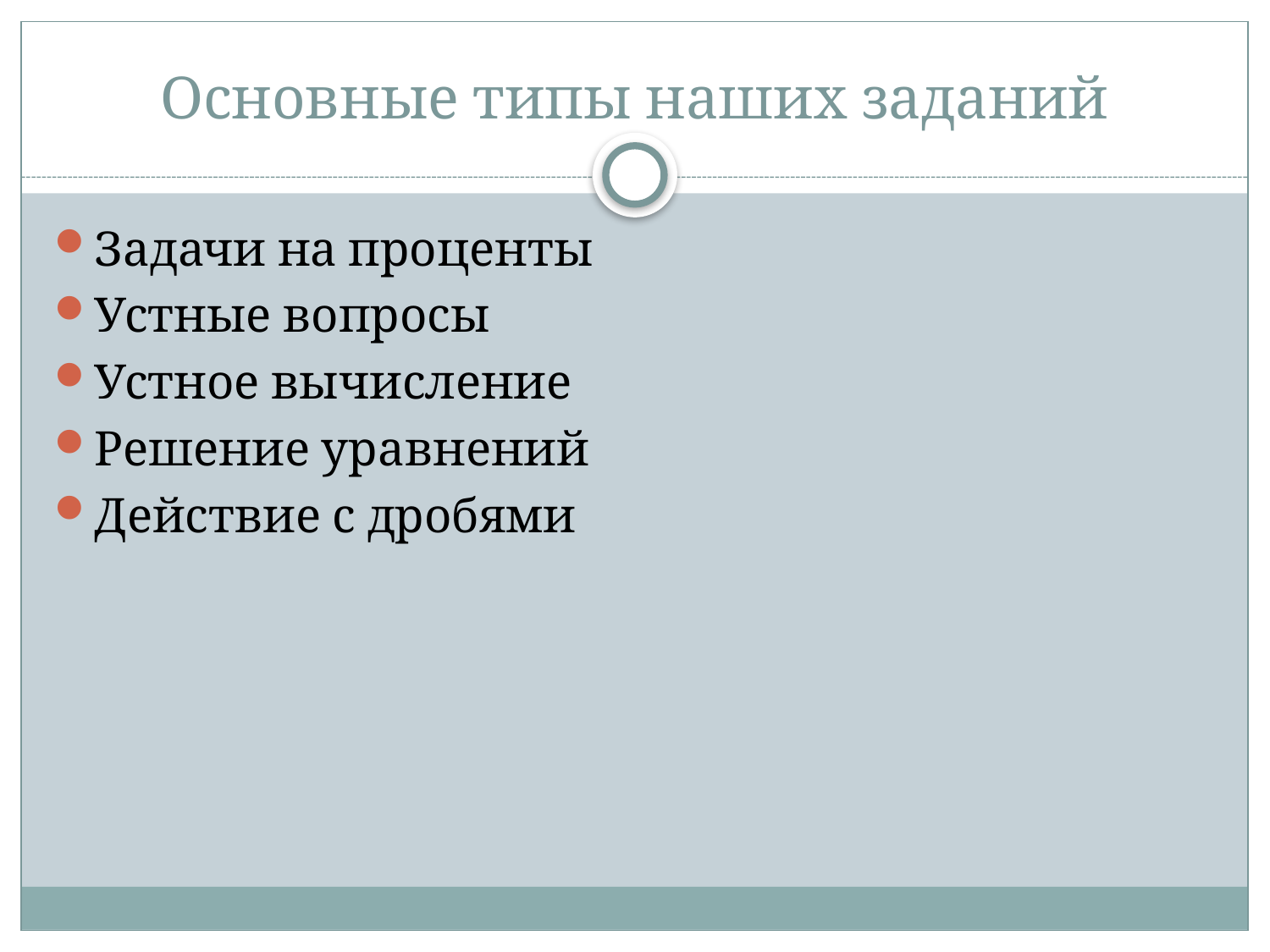

# Основные типы наших заданий
Задачи на проценты
Устные вопросы
Устное вычисление
Решение уравнений
Действие с дробями